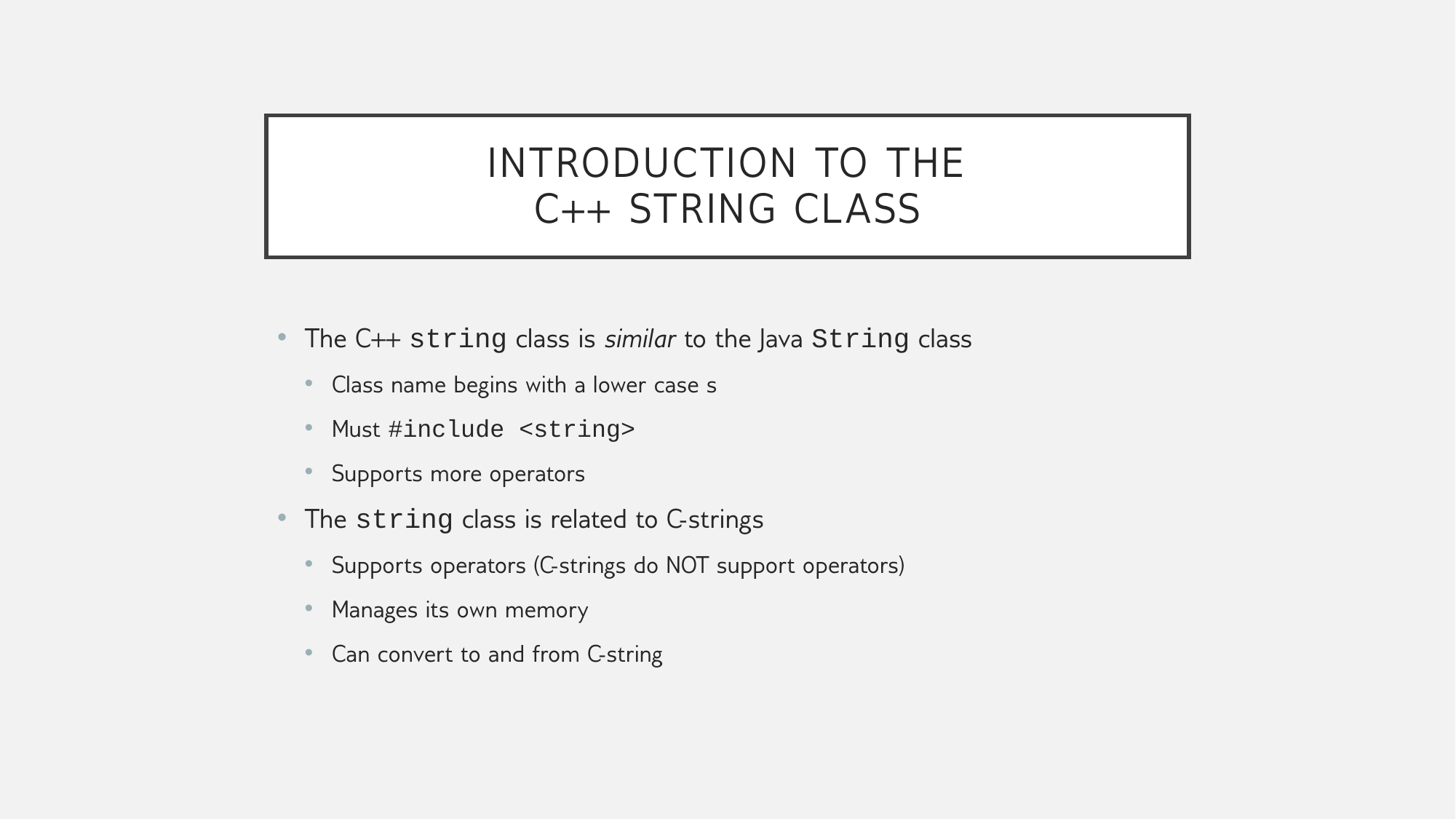

# Introduction to the C++ string class
The C++ string class is similar to the Java String class
Class name begins with a lower case s
Must #include <string>
Supports more operators
The string class is related to C-strings
Supports operators (C-strings do NOT support operators)
Manages its own memory
Can convert to and from C-string